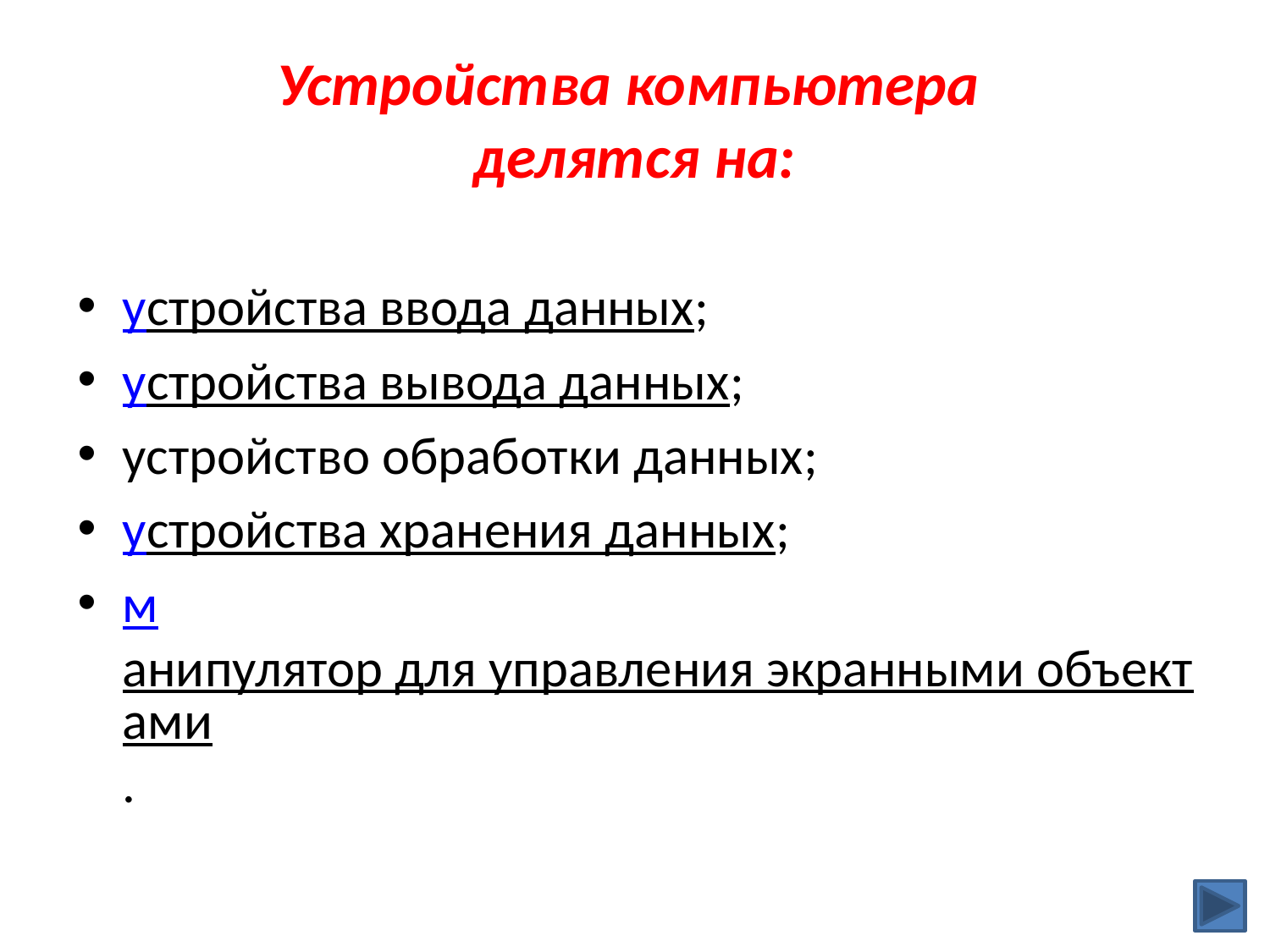

# Устройства компьютера делятся на:
устройства ввода данных;
устройства вывода данных;
устройство обработки данных;
устройства хранения данных;
манипулятор для управления экранными объектами.